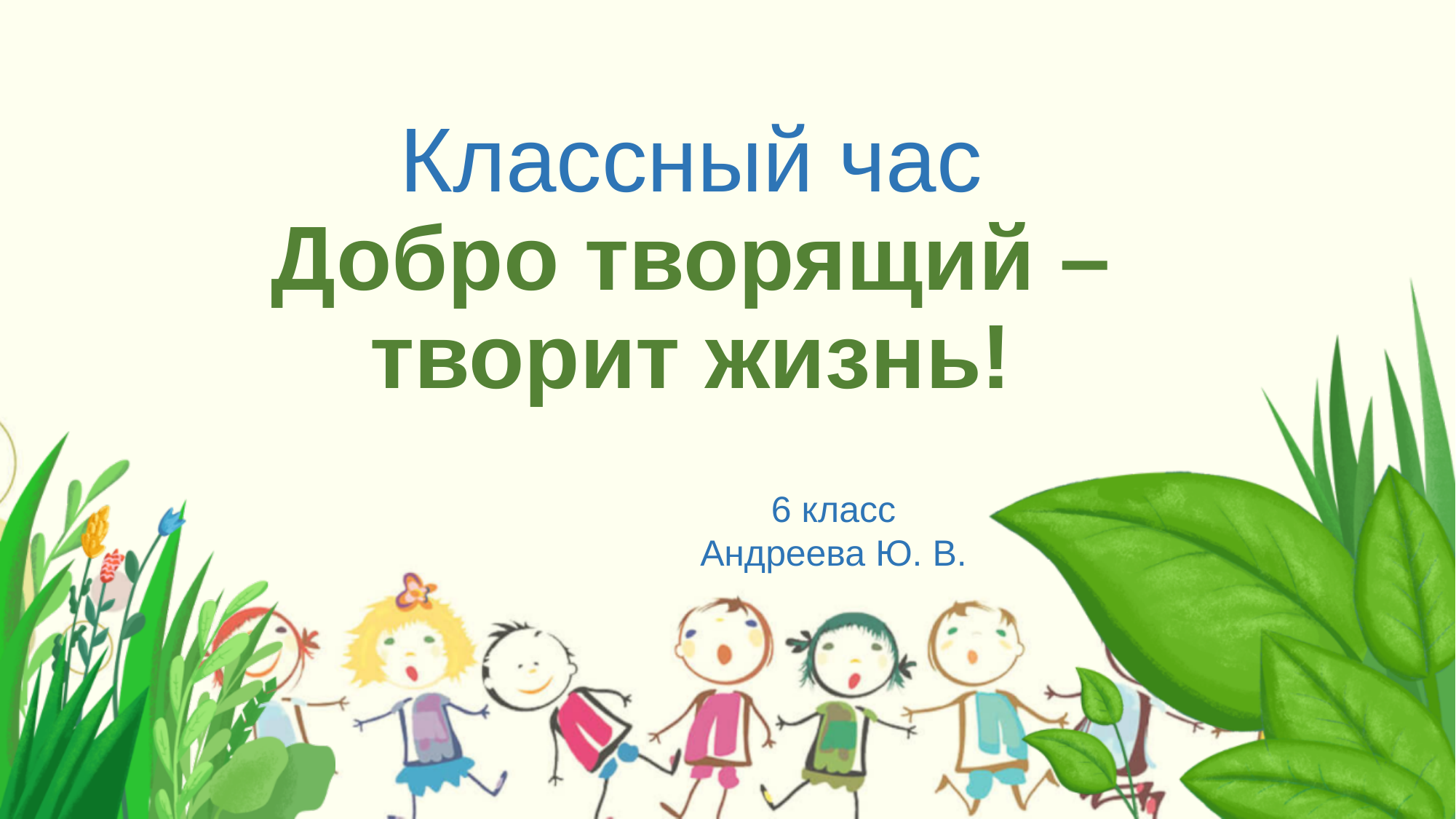

# Классный час Добро творящий – творит жизнь!
6 класс
Андреева Ю. В.